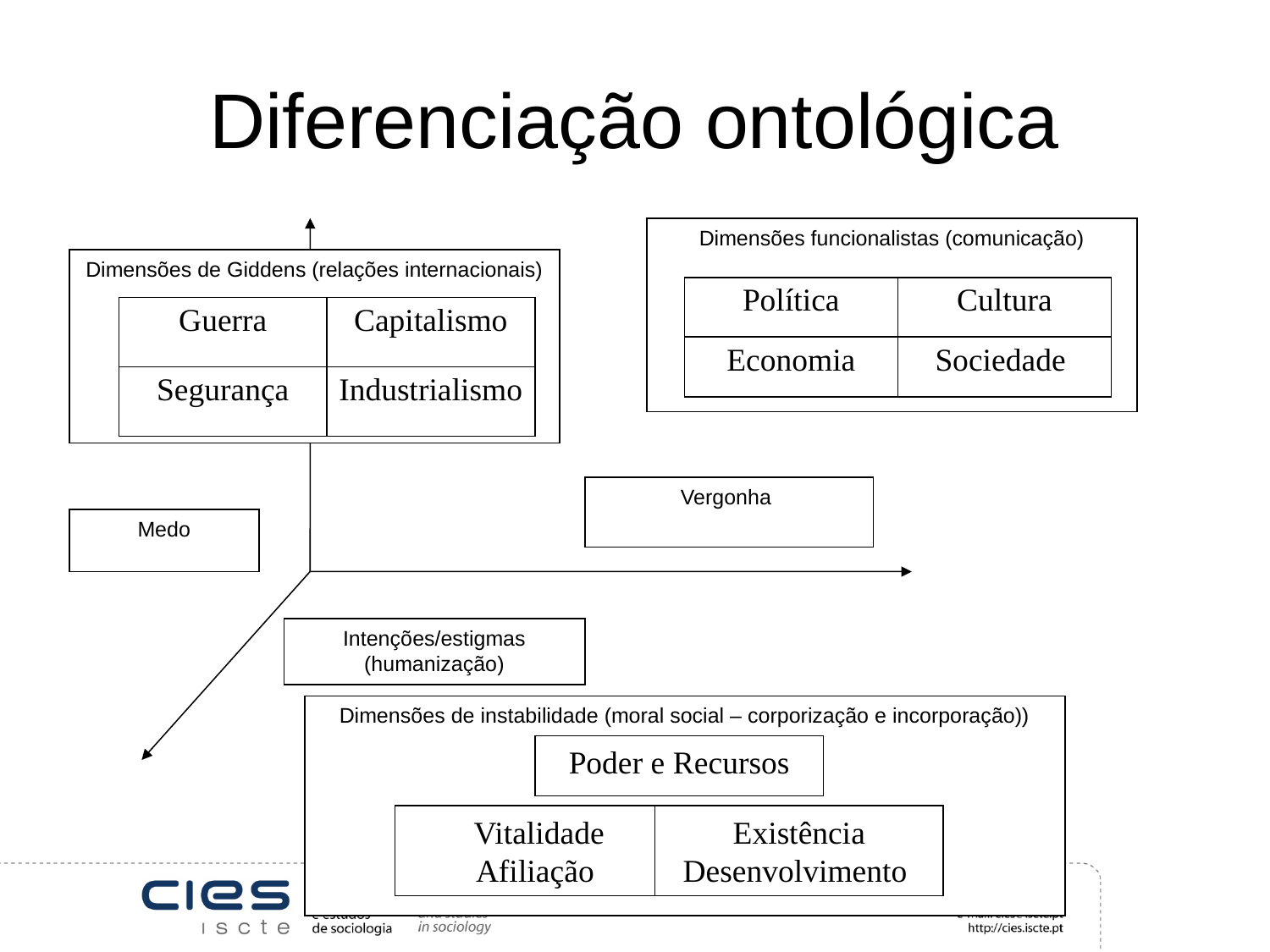

# Diferenciação ontológica

Dimensões funcionalistas (comunicação)

Dimensões de Giddens (relações internacionais)

Vergonha
Medo

Intenções/estigmas (humanização)
| Política | Cultura |
| --- | --- |
| Economia | Sociedade |
| Guerra | Capitalismo |
| --- | --- |
| Segurança | Industrialismo |
Dimensões de instabilidade (moral social – corporização e incorporação))

Poder e Recursos
Vitalidade
Afiliação
Existência
Desenvolvimento